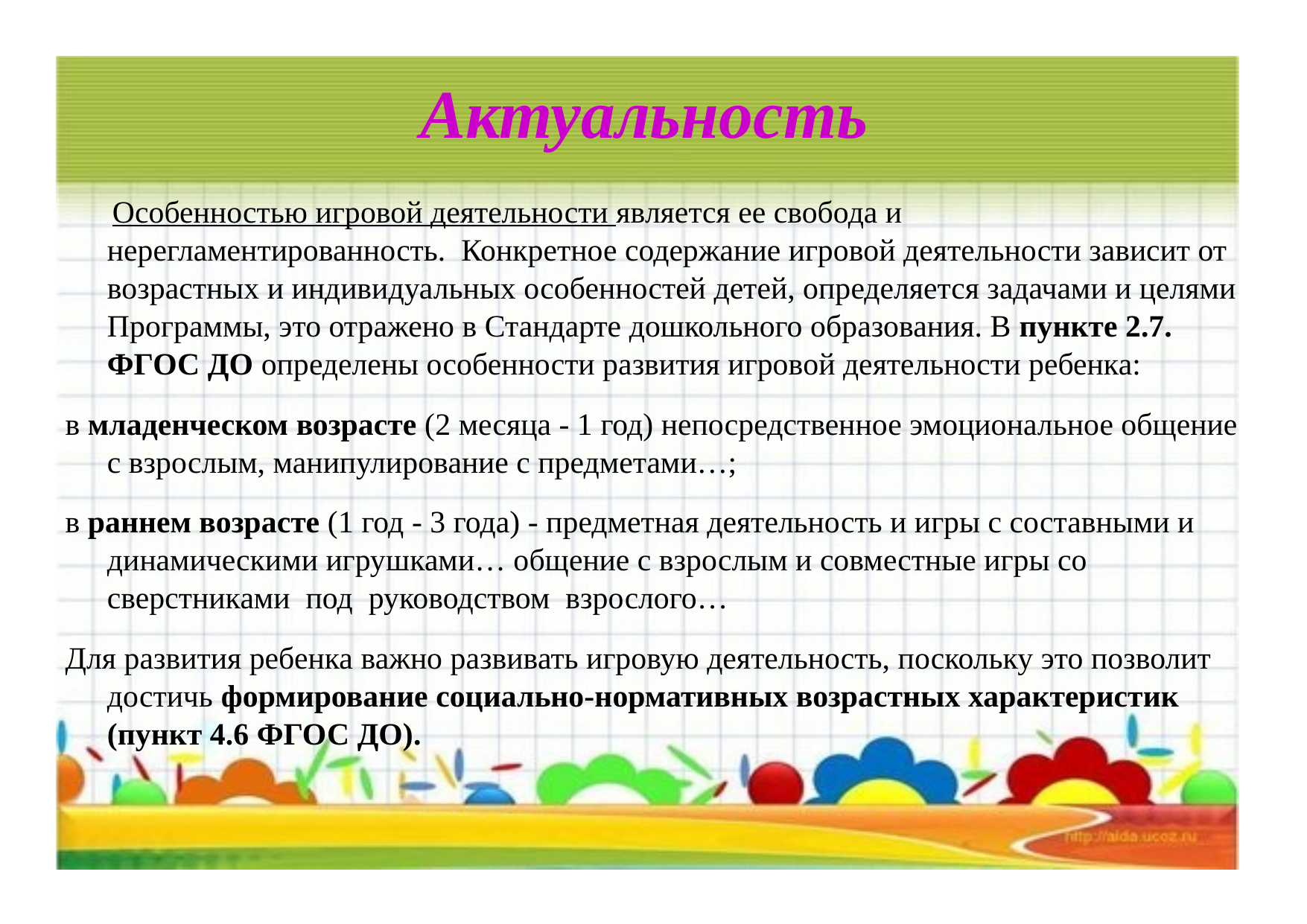

# Актуальность
      Особенностью игровой деятельности является ее свобода и нерегламентированность.  Конкретное содержание игровой деятельности зависит от возрастных и индивидуальных особенностей детей, определяется задачами и целями Программы, это отражено в Стандарте дошкольного образования. В пункте 2.7. ФГОС ДО определены особенности развития игровой деятельности ребенка:
в младенческом возрасте (2 месяца - 1 год) непосредственное эмоциональное общение с взрослым, манипулирование с предметами…;
в раннем возрасте (1 год - 3 года) - предметная деятельность и игры с составными и динамическими игрушками… общение с взрослым и совместные игры со сверстниками  под  руководством  взрослого…
Для развития ребенка важно развивать игровую деятельность, поскольку это позволит достичь формирование социально-нормативных возрастных характеристик (пункт 4.6 ФГОС ДО).